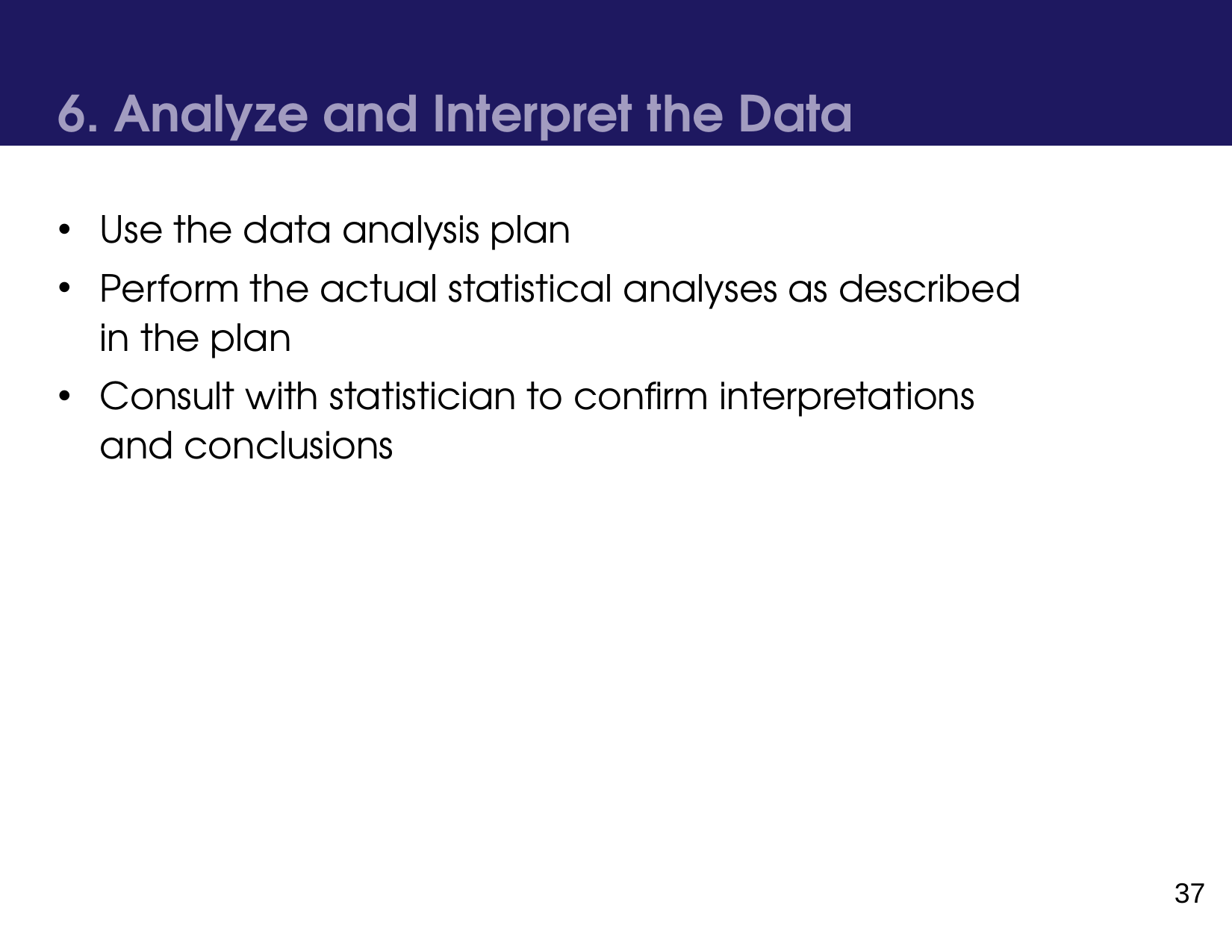

# 6. Analyze and Interpret the Data
Use the data analysis plan
Perform the actual statistical analyses as described in the plan
Consult with statistician to confirm interpretations and conclusions
37